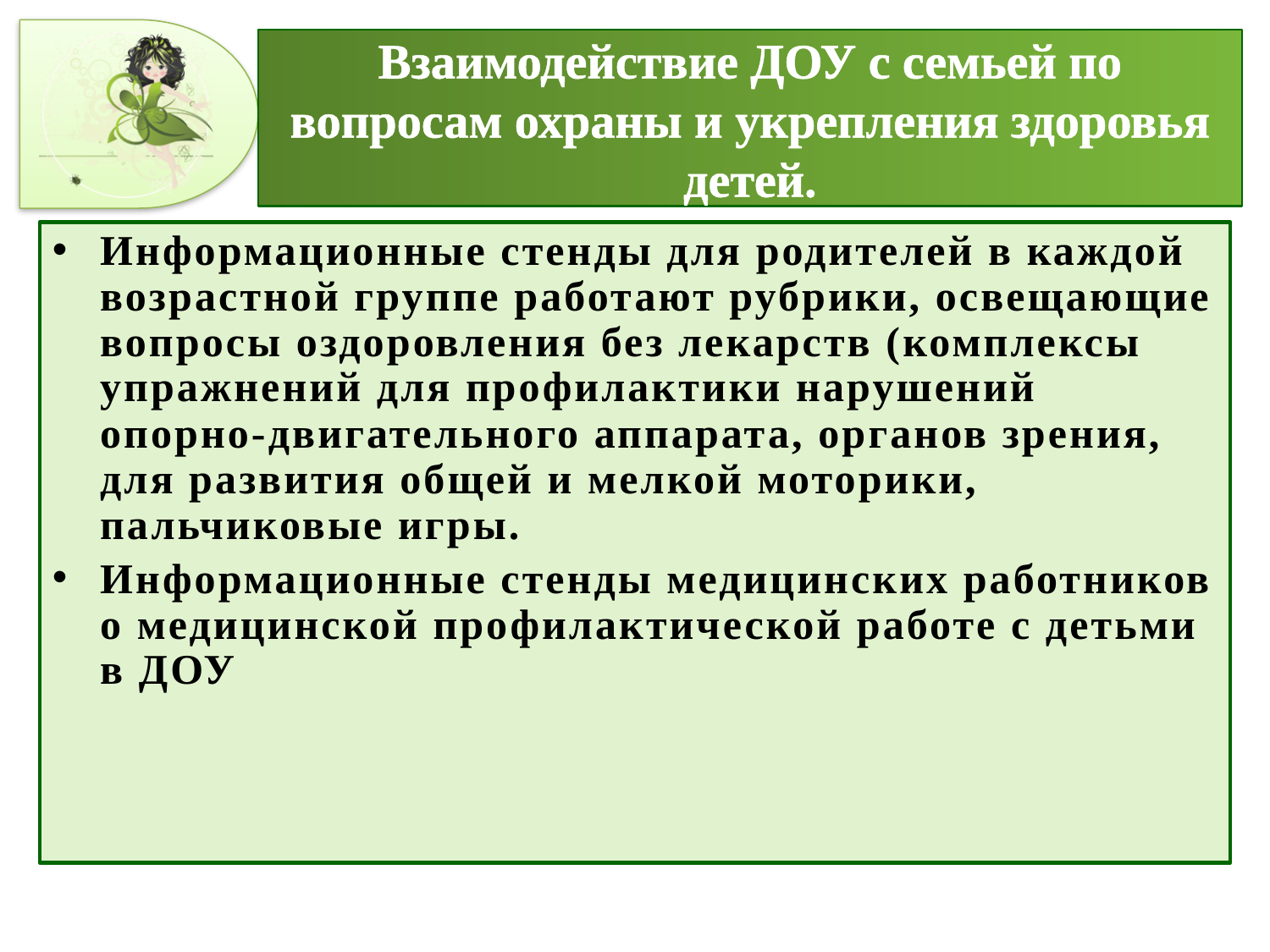

# Взаимодействие ДОУ с семьей по вопросам охраны и укрепления здоровья детей.
Информационные стенды для родителей в каждой возрастной группе работают рубрики, освещающие вопросы оздоровления без лекарств (комплексы упражнений для профилактики нарушений опорно-двигательного аппарата, органов зрения, для развития общей и мелкой моторики, пальчиковые игры.
Информационные стенды медицинских работников о медицинской профилактической работе с детьми в ДОУ